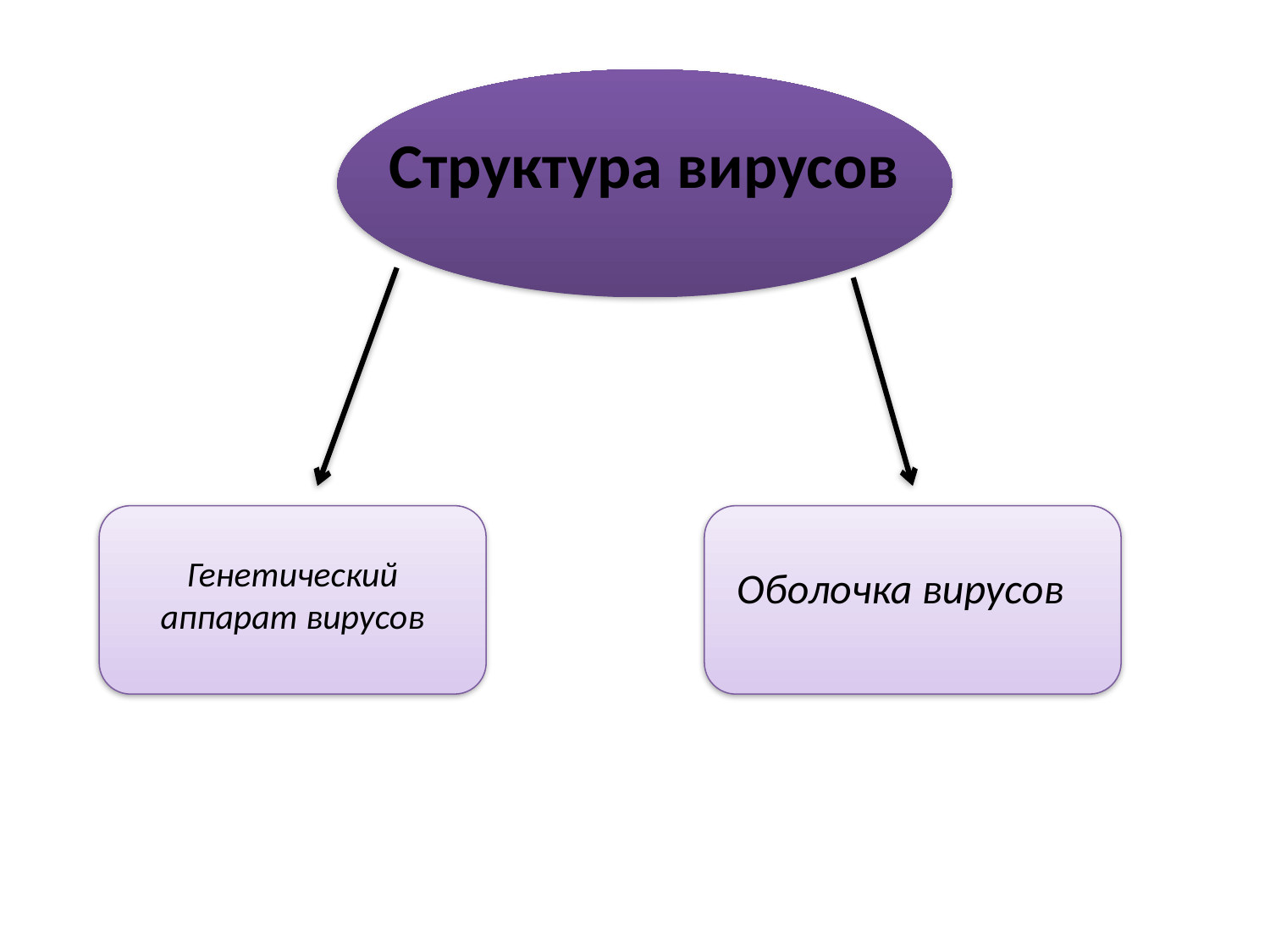

Структура вирусов

Генетический аппарат вирусов
Оболочка вирусов